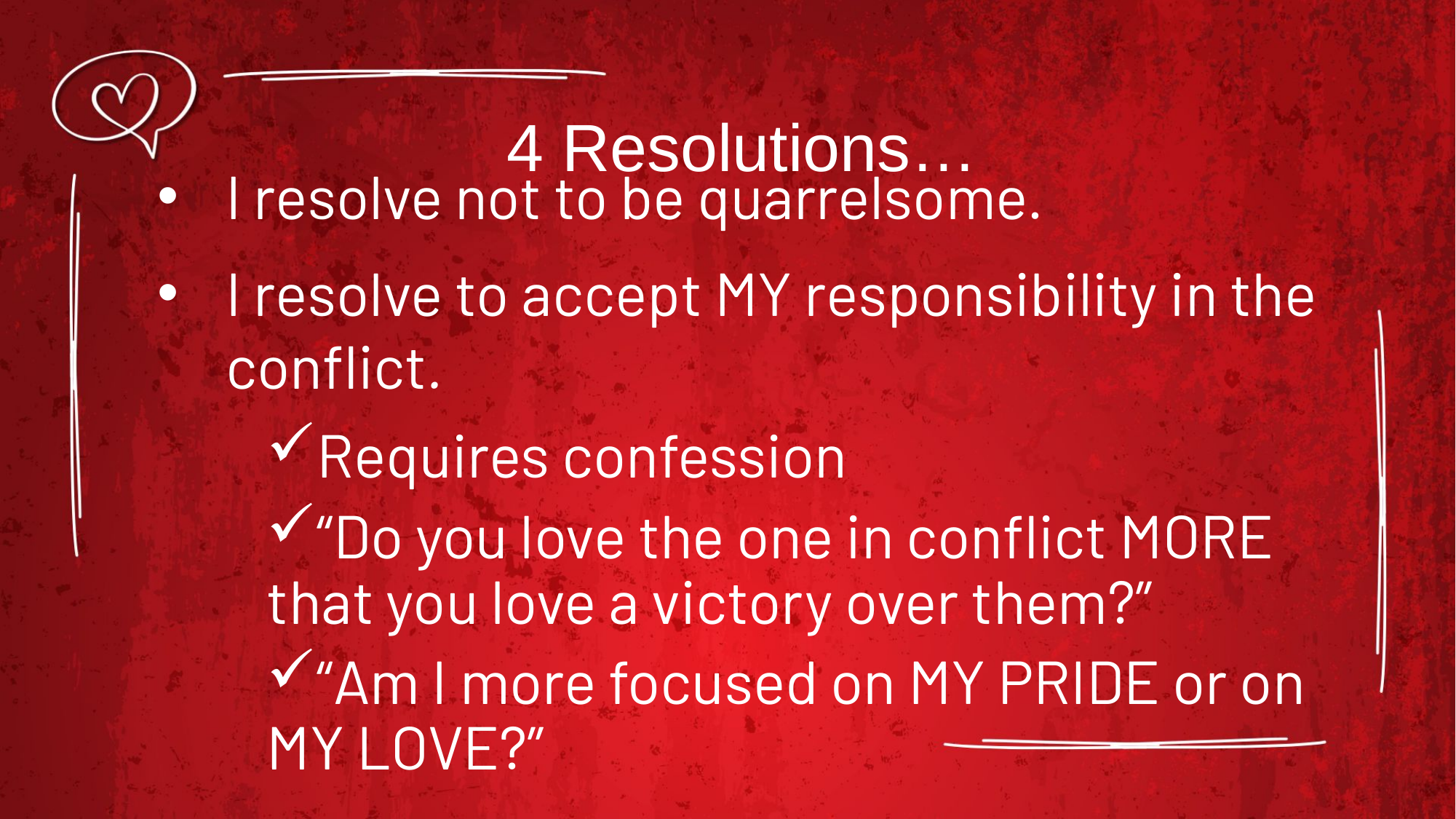

# 4 Resolutions…
I resolve not to be quarrelsome.
I resolve to accept MY responsibility in the conflict.
Requires confession
“Do you love the one in conflict MORE that you love a victory over them?”
“Am I more focused on MY PRIDE or on MY LOVE?”